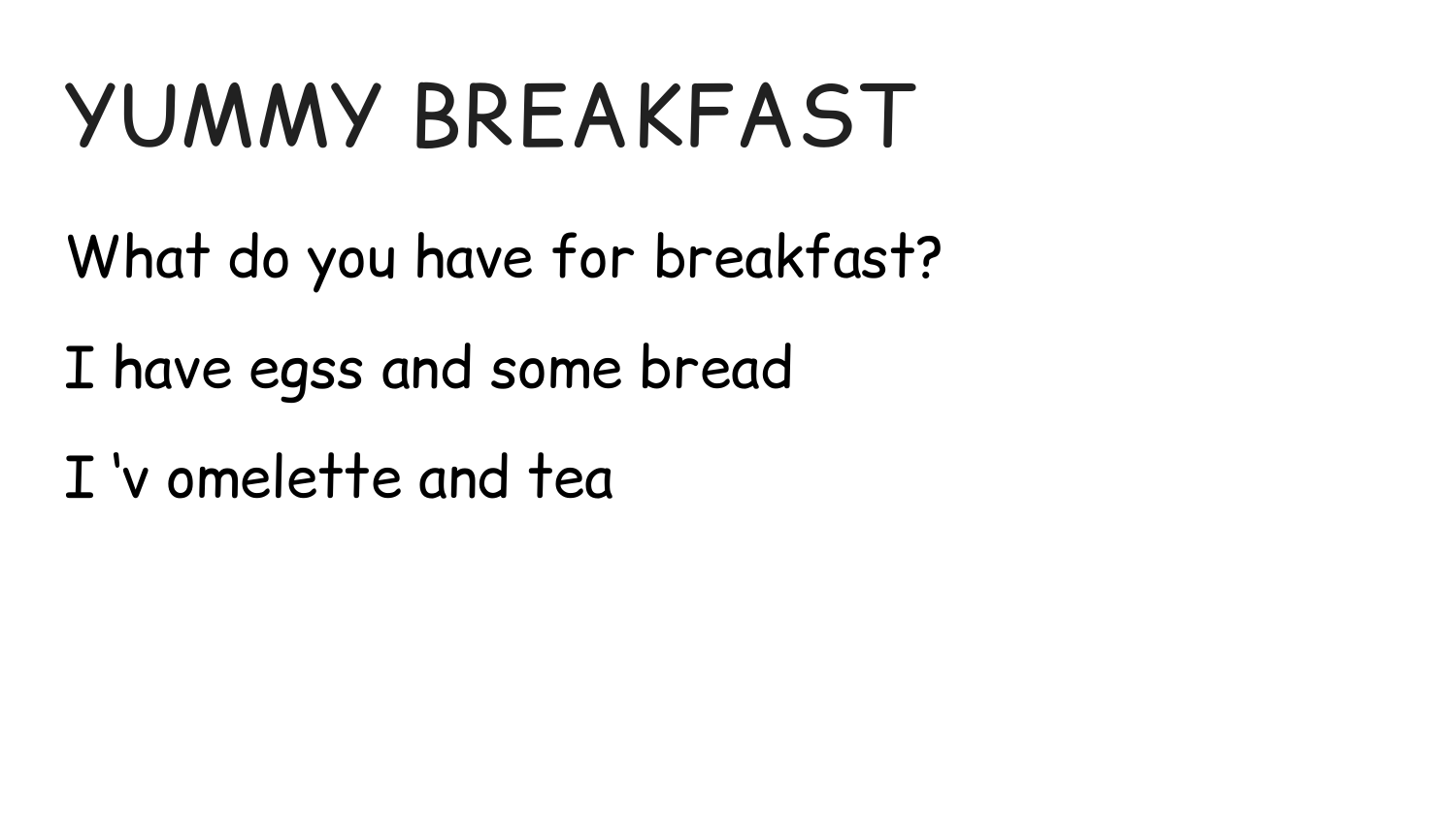

# YUMMY BREAKFAST
What do you have for breakfast?
I have egss and some bread
I ‘v omelette and tea